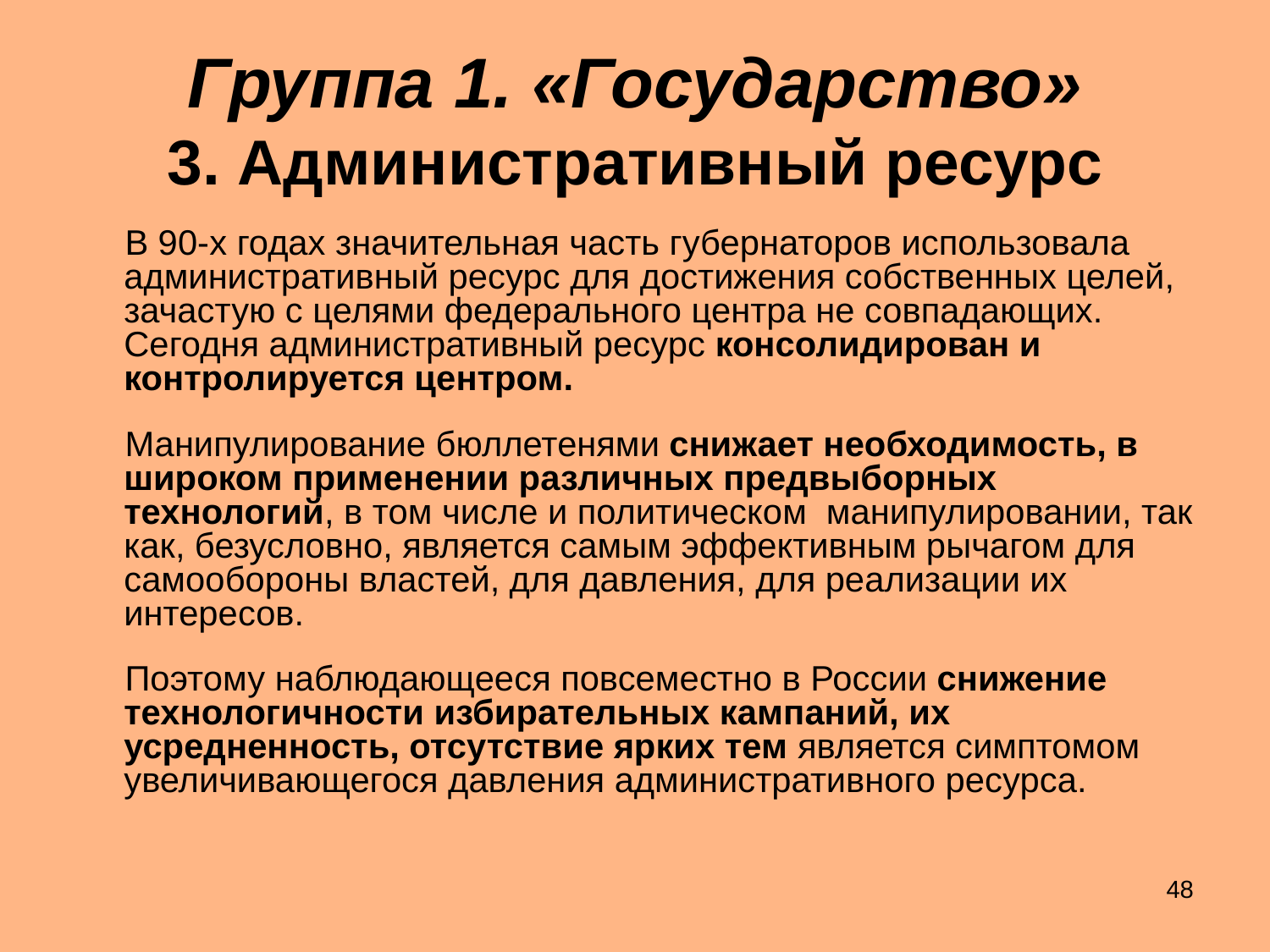

# Группа 1. «Государство» 3. Административный ресурс
     В 90-х годах значительная часть губернаторов использовала административный ресурс для достижения собственных целей, зачастую с целями федерального центра не совпадающих. Сегодня административный ресурс консолидирован и контролируется центром.
     Манипулирование бюллетенями снижает необходимость, в широком применении различных предвыборных технологий, в том числе и политическом  манипулировании, так как, безусловно, является самым эффективным рычагом для самообороны властей, для давления, для реализации их интересов.
     Поэтому наблюдающееся повсеместно в России снижение технологичности избирательных кампаний, их усредненность, отсутствие ярких тем является симптомом увеличивающегося давления административного ресурса.
48